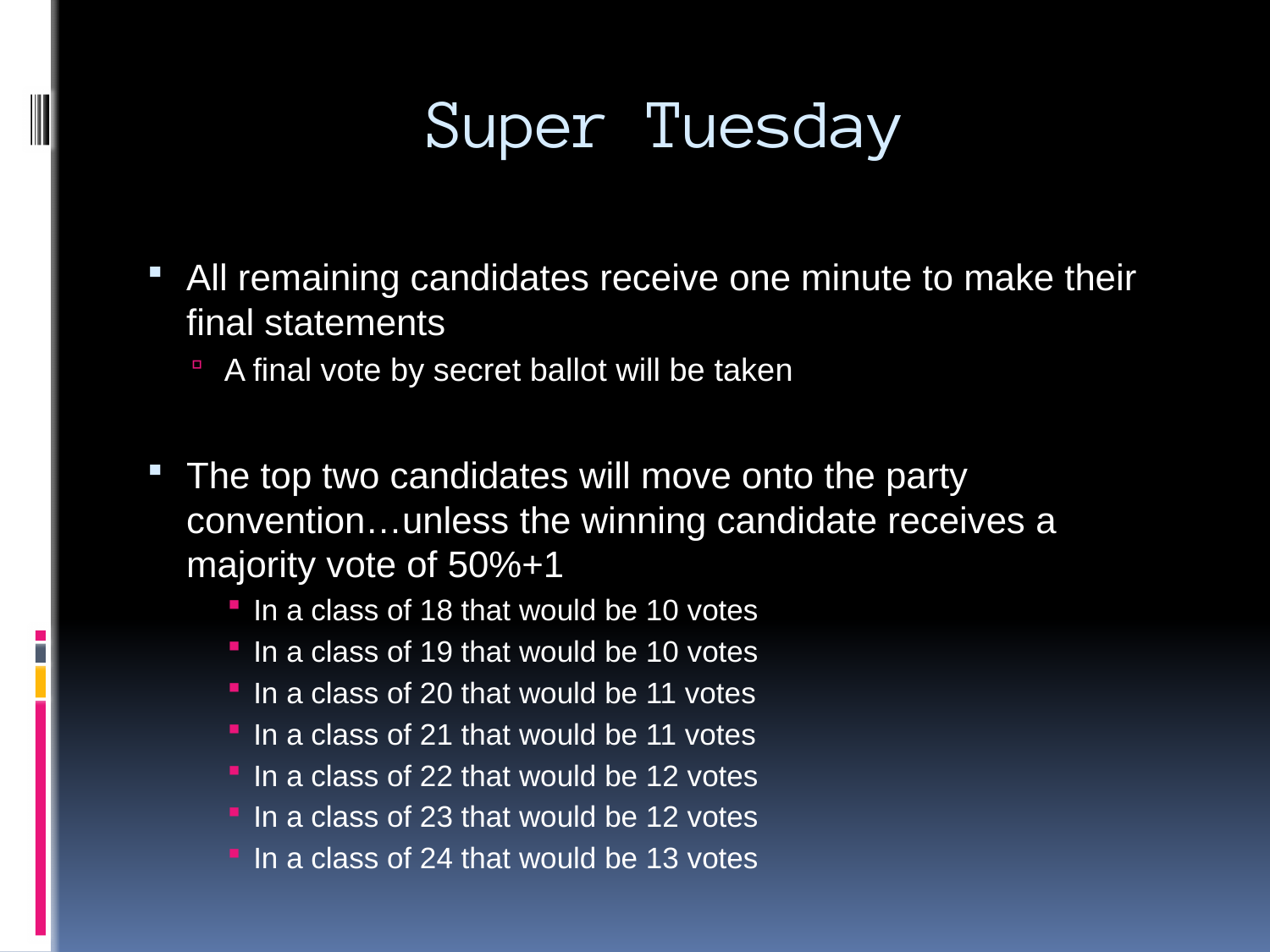

# Super Tuesday
All remaining candidates receive one minute to make their final statements
A final vote by secret ballot will be taken

The top two candidates will move onto the party convention…unless the winning candidate receives a majority vote of 50%+1
In a class of 18 that would be 10 votes
In a class of 19 that would be 10 votes
In a class of 20 that would be 11 votes
In a class of 21 that would be 11 votes
In a class of 22 that would be 12 votes
In a class of 23 that would be 12 votes
In a class of 24 that would be 13 votes